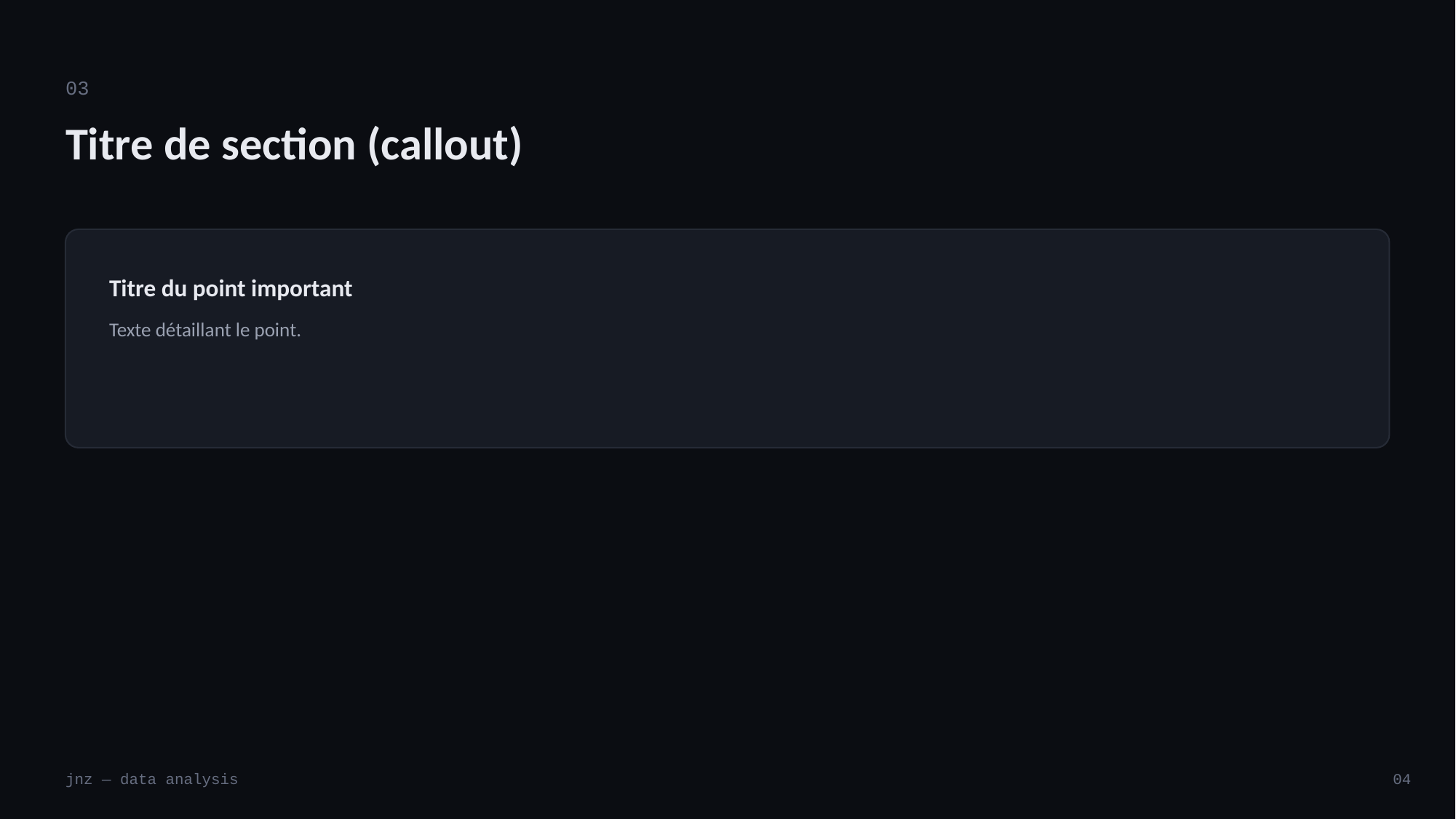

03
Titre de section (callout)

Titre du point important
Texte détaillant le point.
jnz — data analysis
04